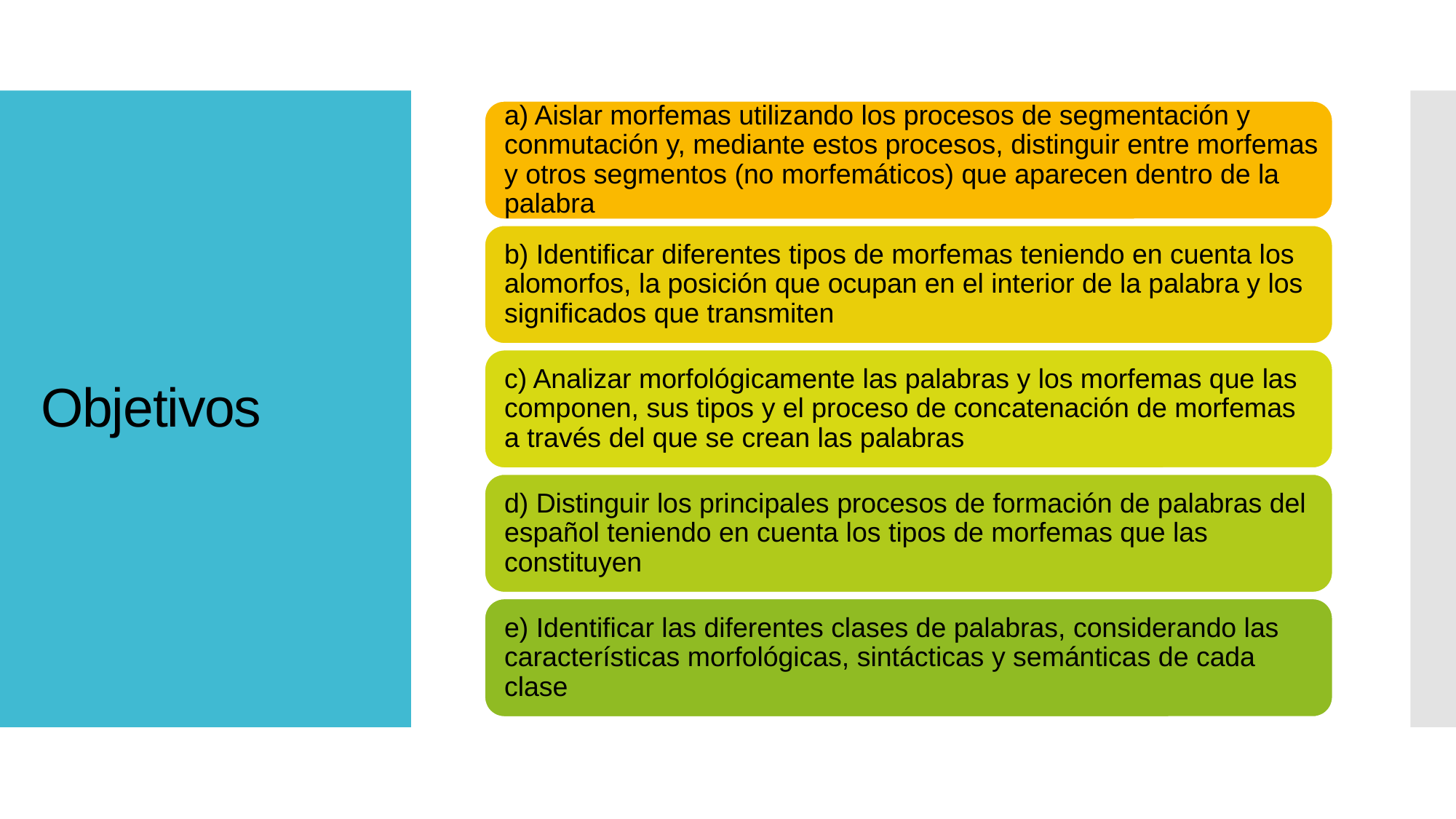

a) Aislar morfemas utilizando los procesos de segmentación y conmutación y, mediante estos procesos, distinguir entre morfemas y otros segmentos (no morfemáticos) que aparecen dentro de la palabra
b) Identificar diferentes tipos de morfemas teniendo en cuenta los alomorfos, la posición que ocupan en el interior de la palabra y los significados que transmiten
c) Analizar morfológicamente las palabras y los morfemas que las componen, sus tipos y el proceso de concatenación de morfemas a través del que se crean las palabras
d) Distinguir los principales procesos de formación de palabras del español teniendo en cuenta los tipos de morfemas que las constituyen
e) Identificar las diferentes clases de palabras, considerando las características morfológicas, sintácticas y semánticas de cada clase
# Objetivos